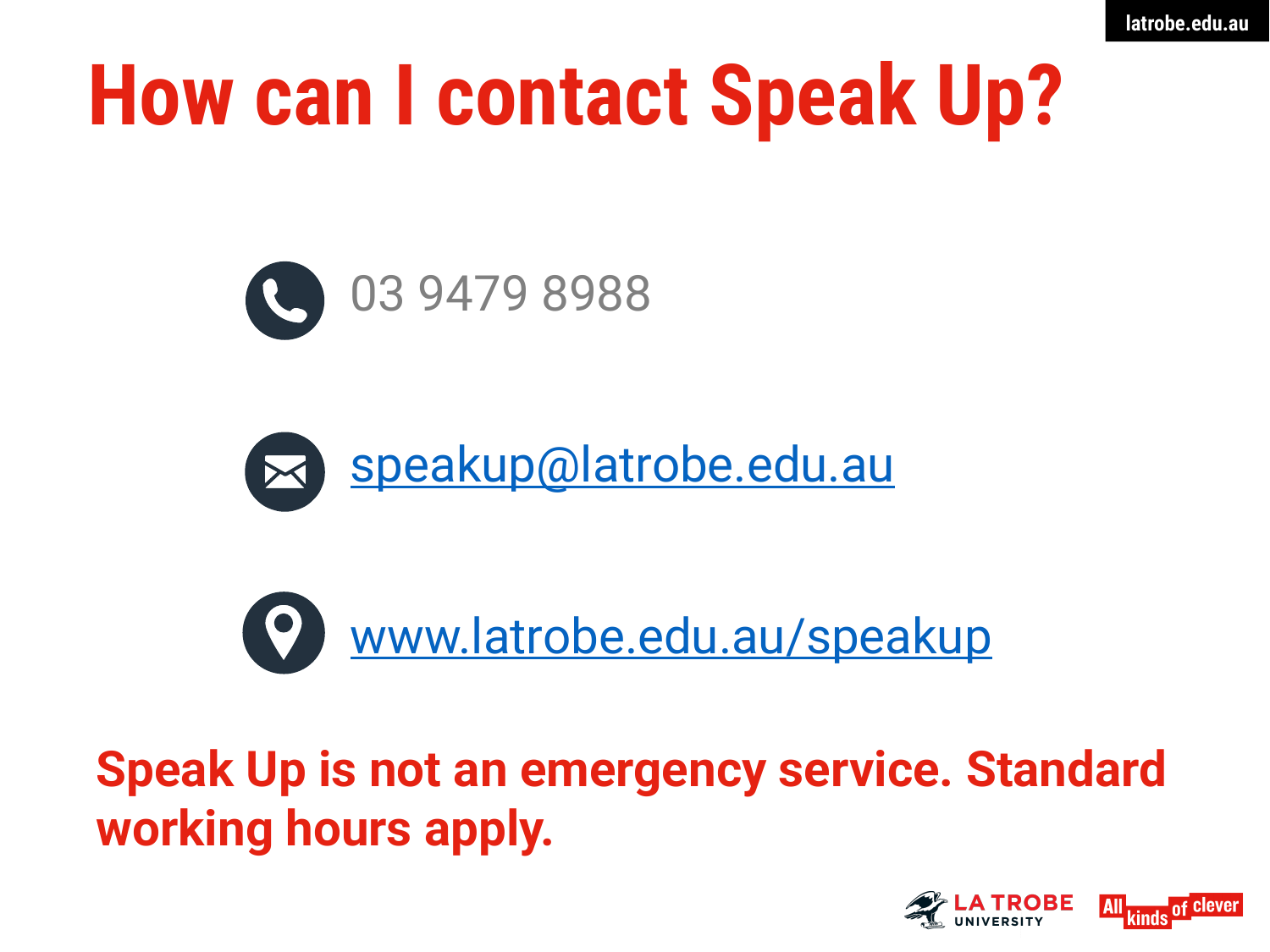

# How can I contact Speak Up?
		03 9479 8988

		speakup@latrobe.edu.au

		www.latrobe.edu.au/speakup

Speak Up is not an emergency service. Standard working hours apply.